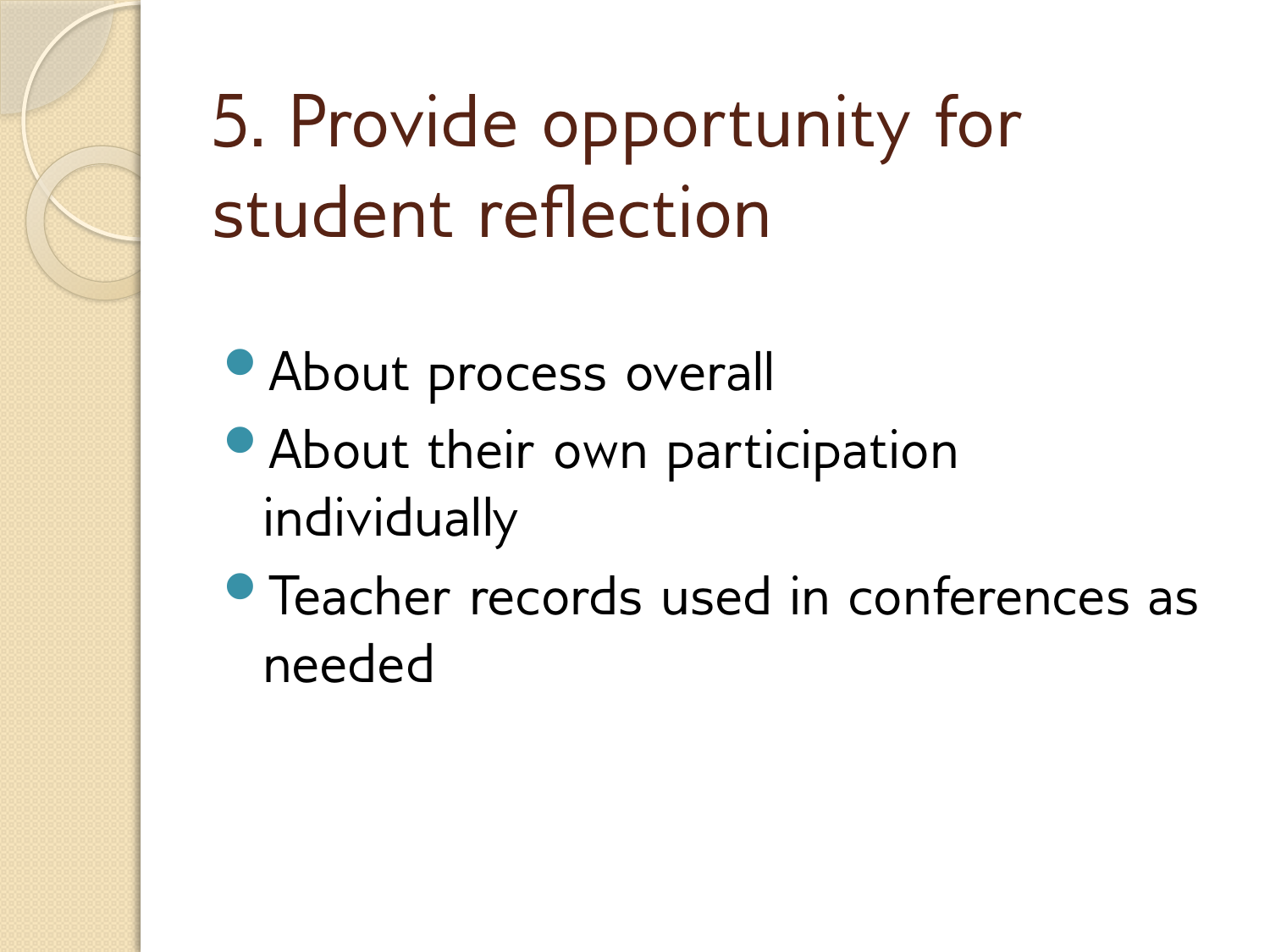

# 5. Provide opportunity for student reflection
About process overall
About their own participation individually
Teacher records used in conferences as needed